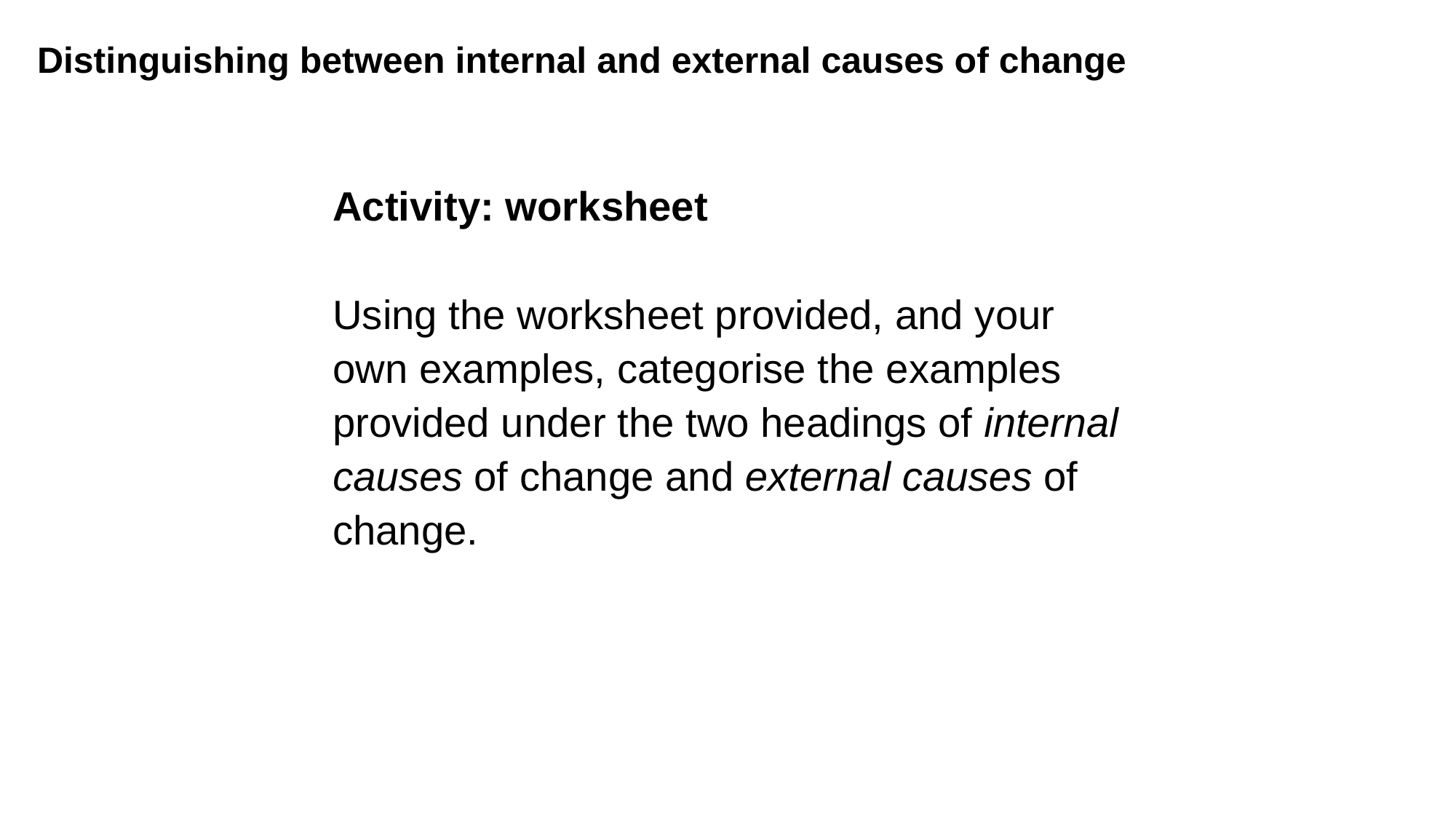

# Distinguishing between internal and external causes of change
Activity: worksheet

Using the worksheet provided, and your own examples, categorise the examples provided under the two headings of internal causes of change and external causes of change.